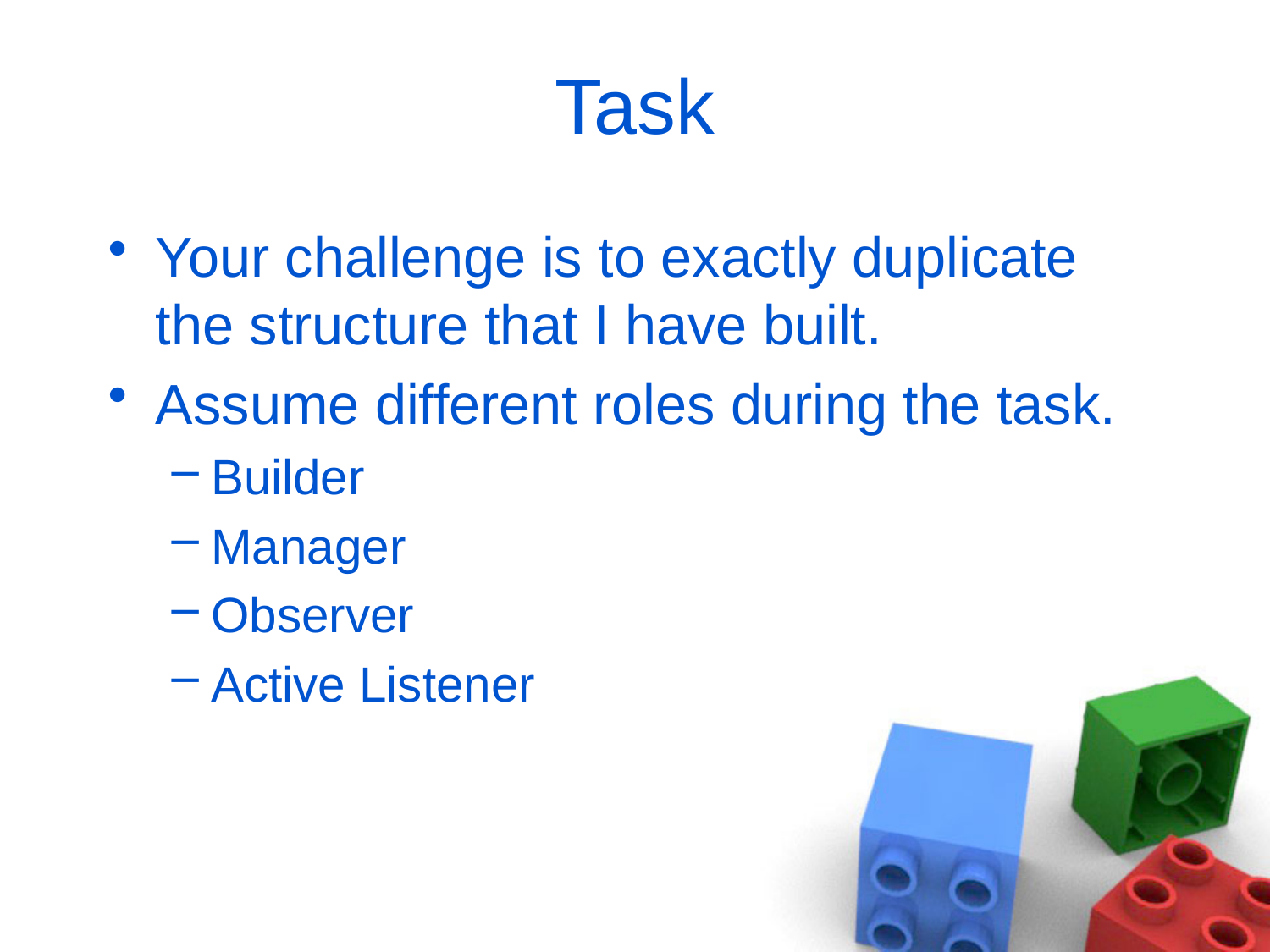

# Task
Your challenge is to exactly duplicate the structure that I have built.
Assume different roles during the task.
Builder
Manager
Observer
Active Listener